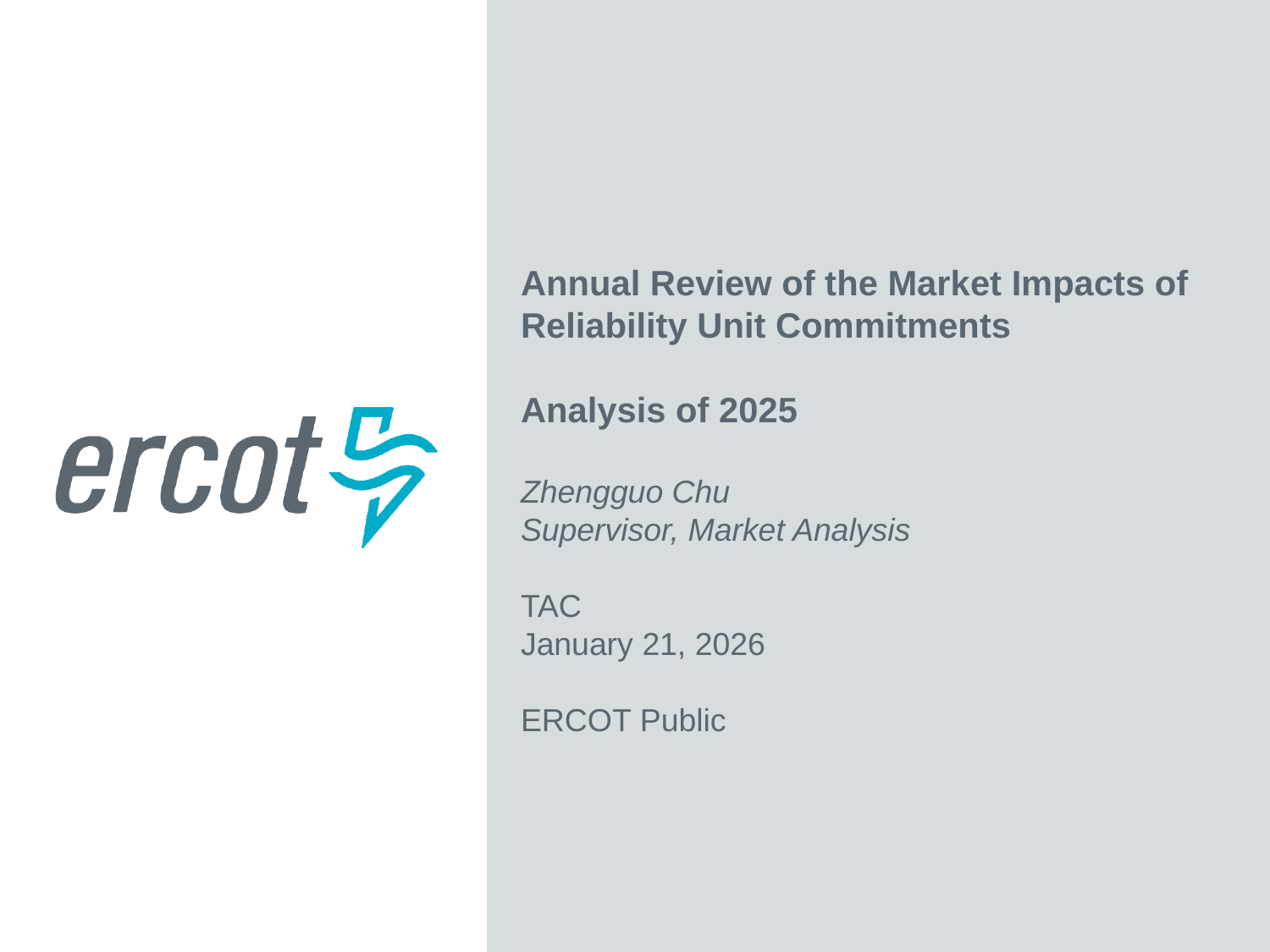

Annual Review of the Market Impacts of Reliability Unit Commitments

Analysis of 2025

Zhengguo Chu
Supervisor, Market Analysis

TAC
January 21, 2026

ERCOT Public